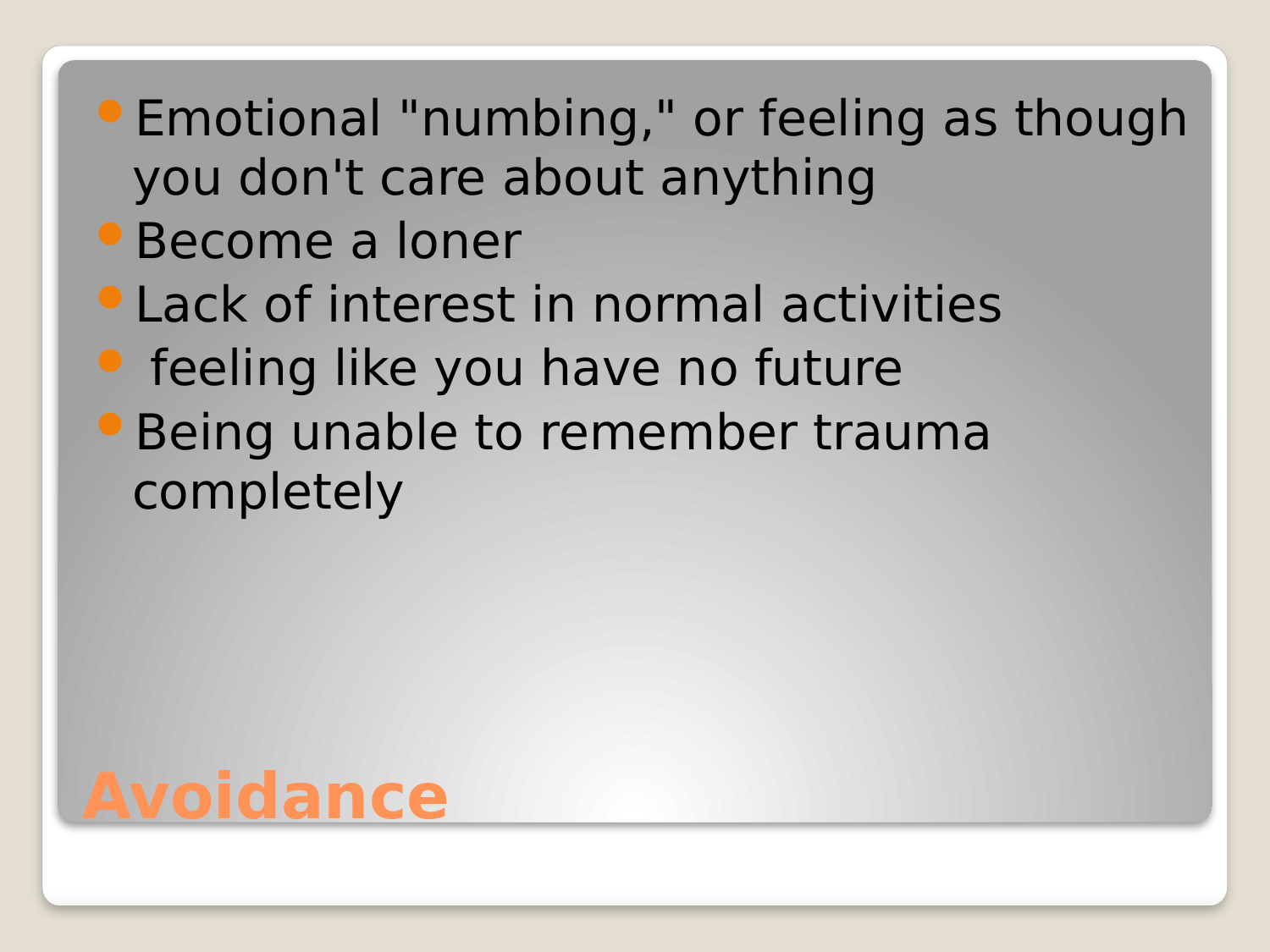

Emotional "numbing," or feeling as though you don't care about anything
Become a loner
Lack of interest in normal activities
 feeling like you have no future
Being unable to remember trauma completely

# Avoidance